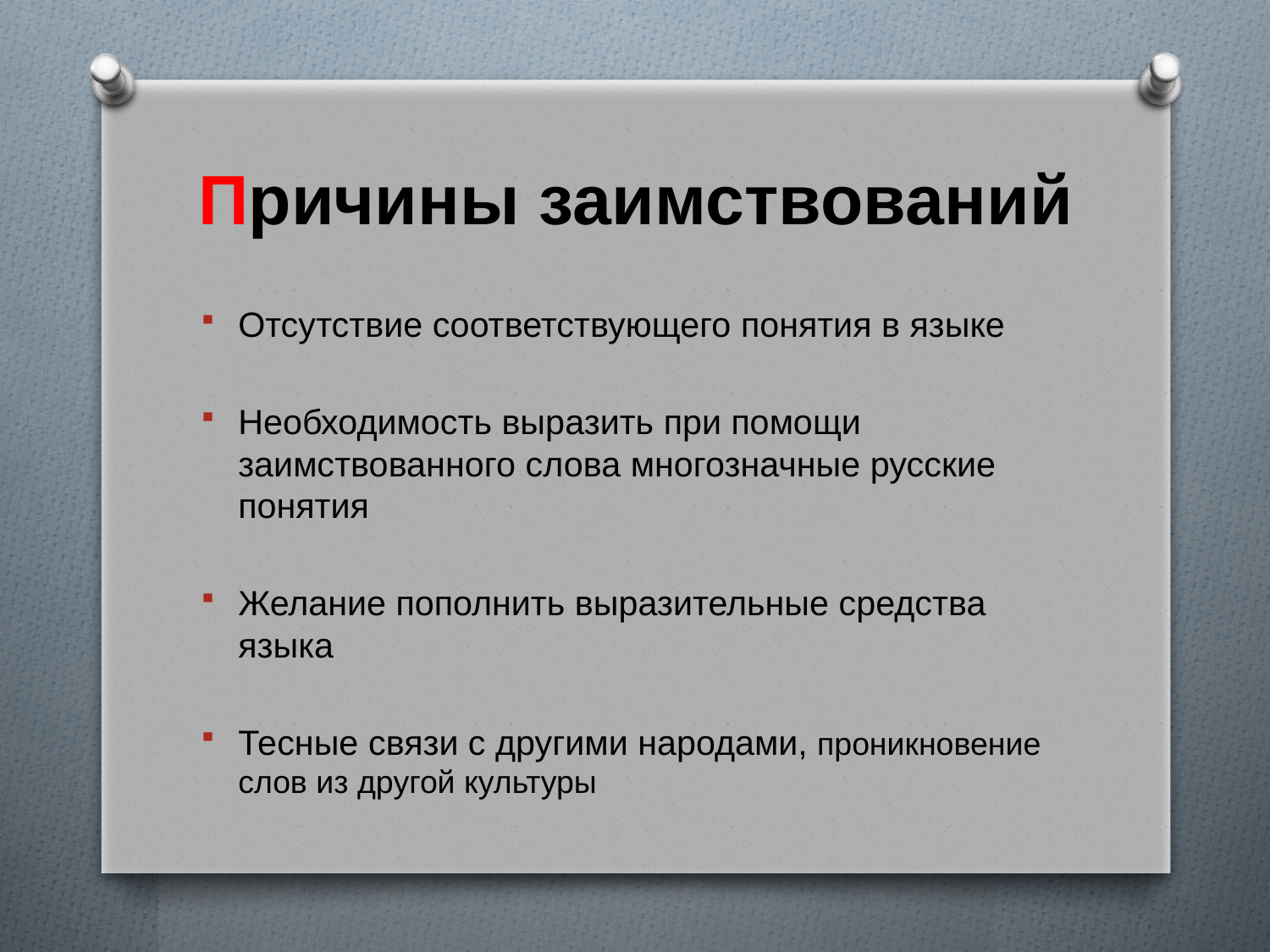

# Причины заимствований
Отсутствие соответствующего понятия в языке

Необходимость выразить при помощи заимствованного слова многозначные русские понятия

Желание пополнить выразительные средства языка

Тесные связи с другими народами, проникновение слов из другой культуры